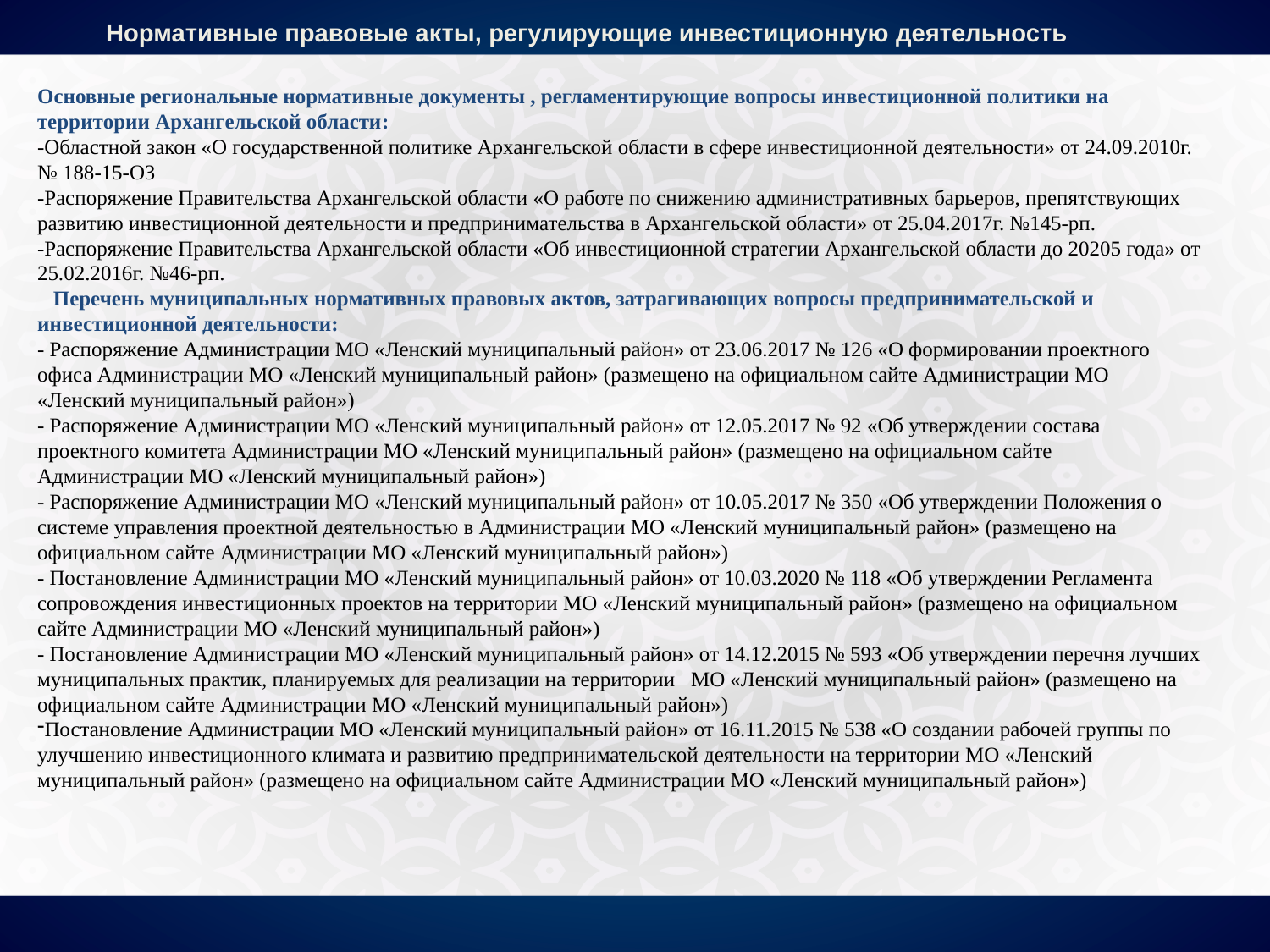

Нормативные правовые акты, регулирующие инвестиционную деятельность
Основные региональные нормативные документы , регламентирующие вопросы инвестиционной политики на территории Архангельской области:
-Областной закон «О государственной политике Архангельской области в сфере инвестиционной деятельности» от 24.09.2010г. № 188-15-ОЗ
-Распоряжение Правительства Архангельской области «О работе по снижению административных барьеров, препятствующих развитию инвестиционной деятельности и предпринимательства в Архангельской области» от 25.04.2017г. №145-рп.
-Распоряжение Правительства Архангельской области «Об инвестиционной стратегии Архангельской области до 20205 года» от 25.02.2016г. №46-рп.
   Перечень муниципальных нормативных правовых актов, затрагивающих вопросы предпринимательской и инвестиционной деятельности:
- Распоряжение Администрации МО «Ленский муниципальный район» от 23.06.2017 № 126 «О формировании проектного офиса Администрации МО «Ленский муниципальный район» (размещено на официальном сайте Администрации МО «Ленский муниципальный район»)
- Распоряжение Администрации МО «Ленский муниципальный район» от 12.05.2017 № 92 «Об утверждении состава проектного комитета Администрации МО «Ленский муниципальный район» (размещено на официальном сайте Администрации МО «Ленский муниципальный район»)
- Распоряжение Администрации МО «Ленский муниципальный район» от 10.05.2017 № 350 «Об утверждении Положения о системе управления проектной деятельностью в Администрации МО «Ленский муниципальный район» (размещено на официальном сайте Администрации МО «Ленский муниципальный район»)
- Постановление Администрации МО «Ленский муниципальный район» от 10.03.2020 № 118 «Об утверждении Регламента сопровождения инвестиционных проектов на территории МО «Ленский муниципальный район» (размещено на официальном сайте Администрации МО «Ленский муниципальный район»)
- Постановление Администрации МО «Ленский муниципальный район» от 14.12.2015 № 593 «Об утверждении перечня лучших муниципальных практик, планируемых для реализации на территории   МО «Ленский муниципальный район» (размещено на официальном сайте Администрации МО «Ленский муниципальный район»)
Постановление Администрации МО «Ленский муниципальный район» от 16.11.2015 № 538 «О создании рабочей группы по улучшению инвестиционного климата и развитию предпринимательской деятельности на территории МО «Ленский муниципальный район» (размещено на официальном сайте Администрации МО «Ленский муниципальный район»)